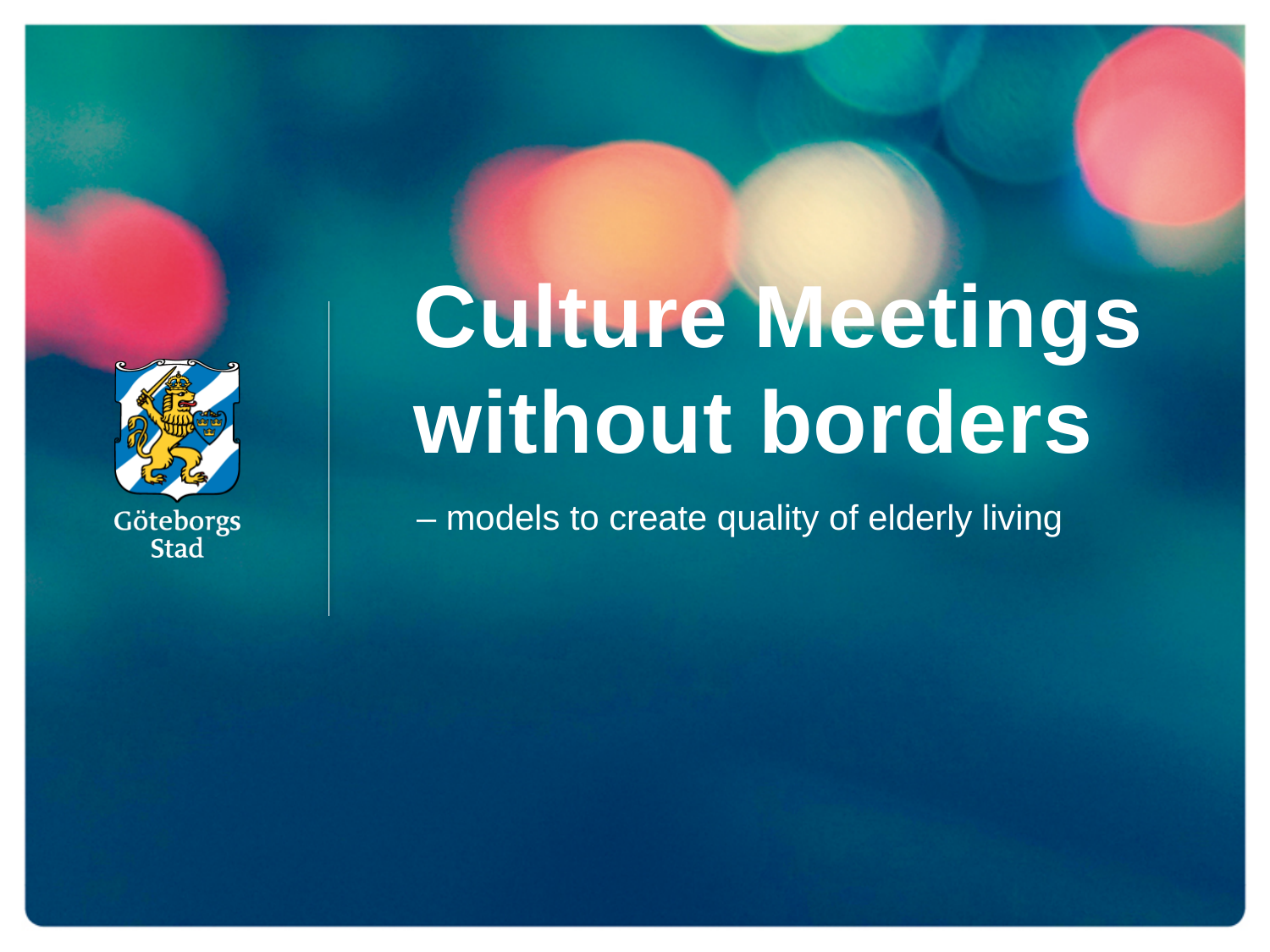

# Culture Meetings without borders
– models to create quality of elderly living